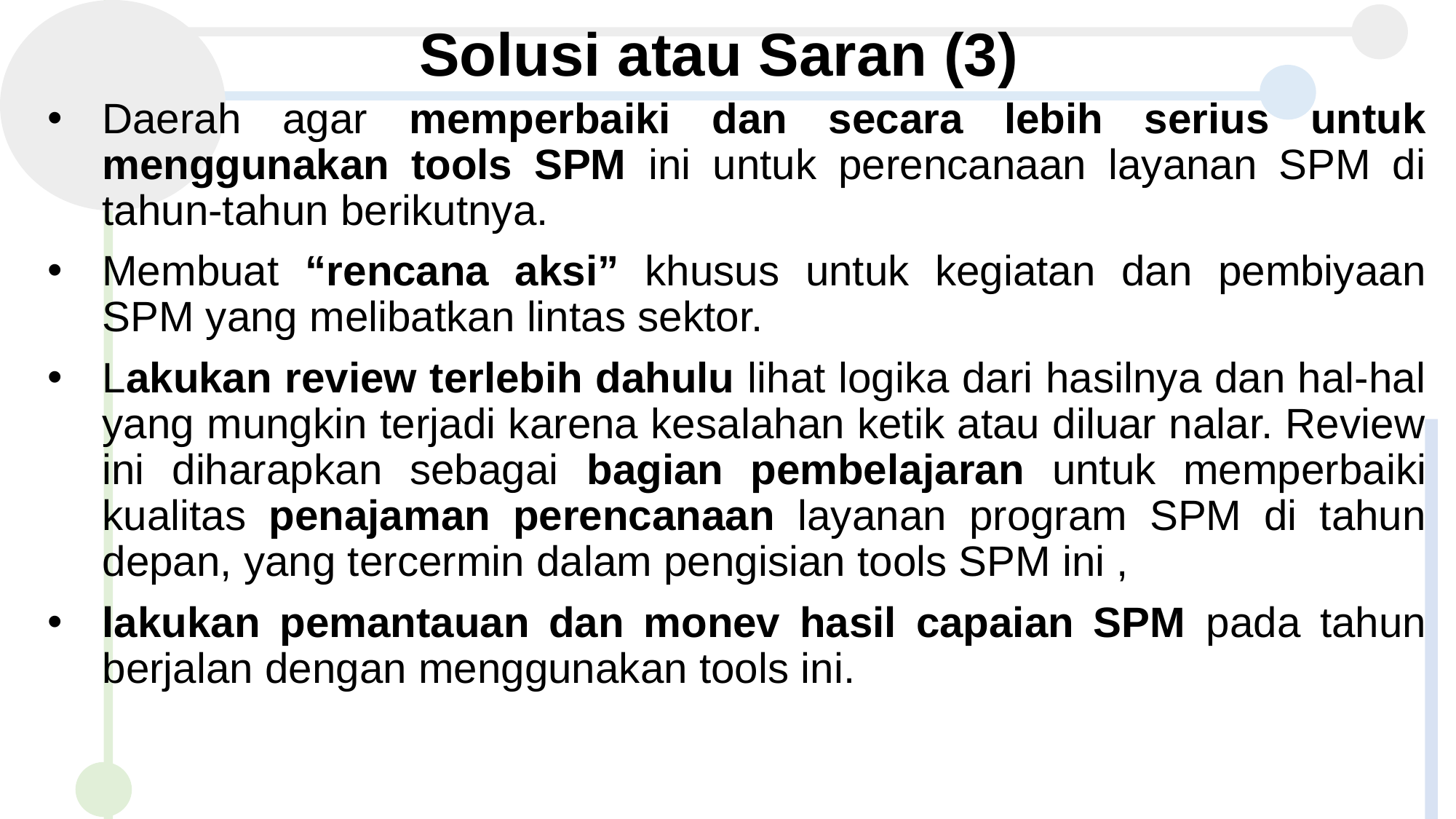

Solusi atau Saran (3)
Daerah agar memperbaiki dan secara lebih serius untuk menggunakan tools SPM ini untuk perencanaan layanan SPM di tahun-tahun berikutnya.
Membuat “rencana aksi” khusus untuk kegiatan dan pembiyaan SPM yang melibatkan lintas sektor.
Lakukan review terlebih dahulu lihat logika dari hasilnya dan hal-hal yang mungkin terjadi karena kesalahan ketik atau diluar nalar. Review ini diharapkan sebagai bagian pembelajaran untuk memperbaiki kualitas penajaman perencanaan layanan program SPM di tahun depan, yang tercermin dalam pengisian tools SPM ini ,
lakukan pemantauan dan monev hasil capaian SPM pada tahun berjalan dengan menggunakan tools ini.